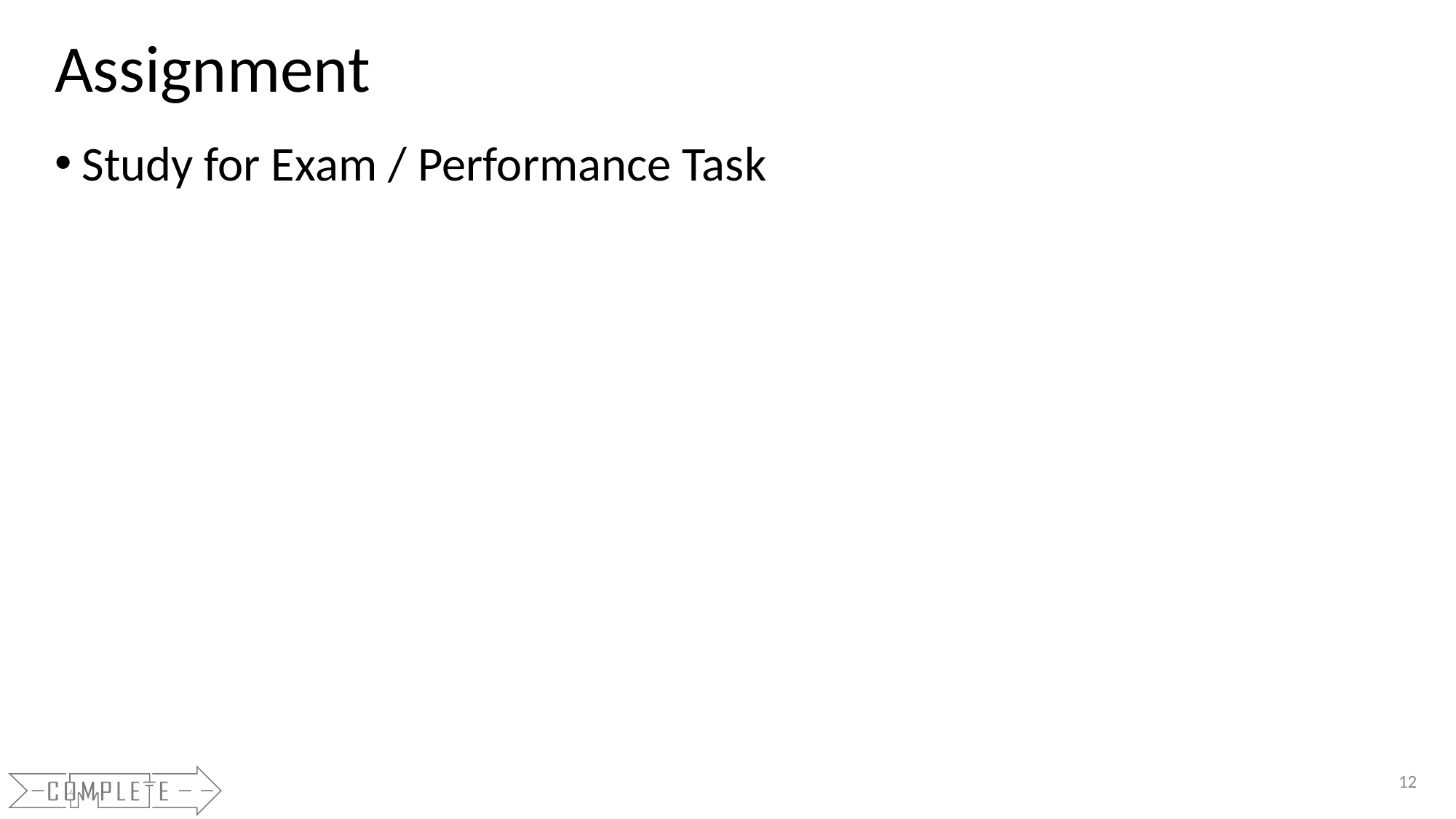

# Assignment
Study for Exam / Performance Task
12